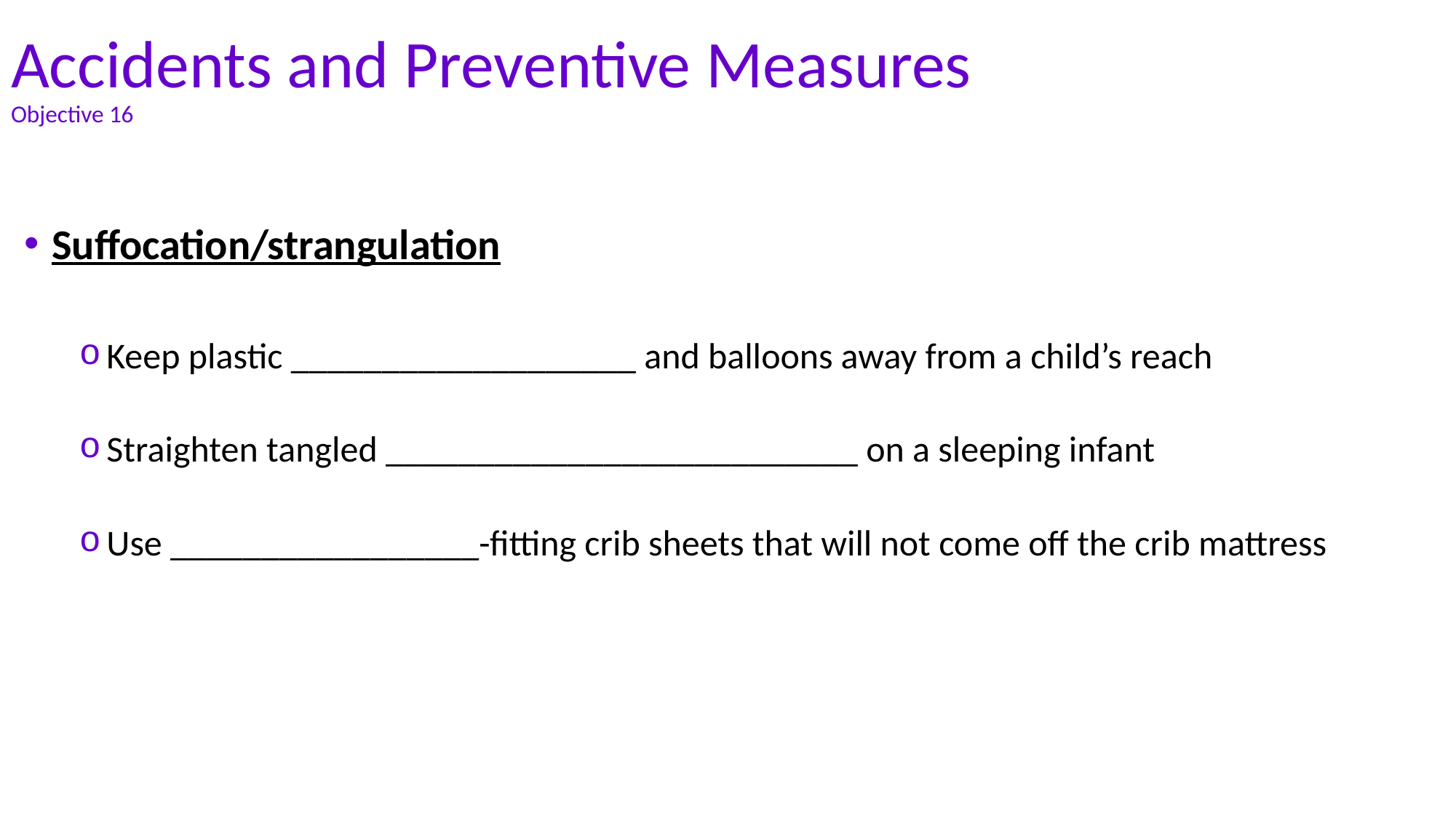

# Accidents and Preventive Measures Objective 16

Suffocation/strangulation

Keep plastic ___________________ and balloons away from a child’s reach

Straighten tangled __________________________ on a sleeping infant

Use _________________-fitting crib sheets that will not come off the crib mattress